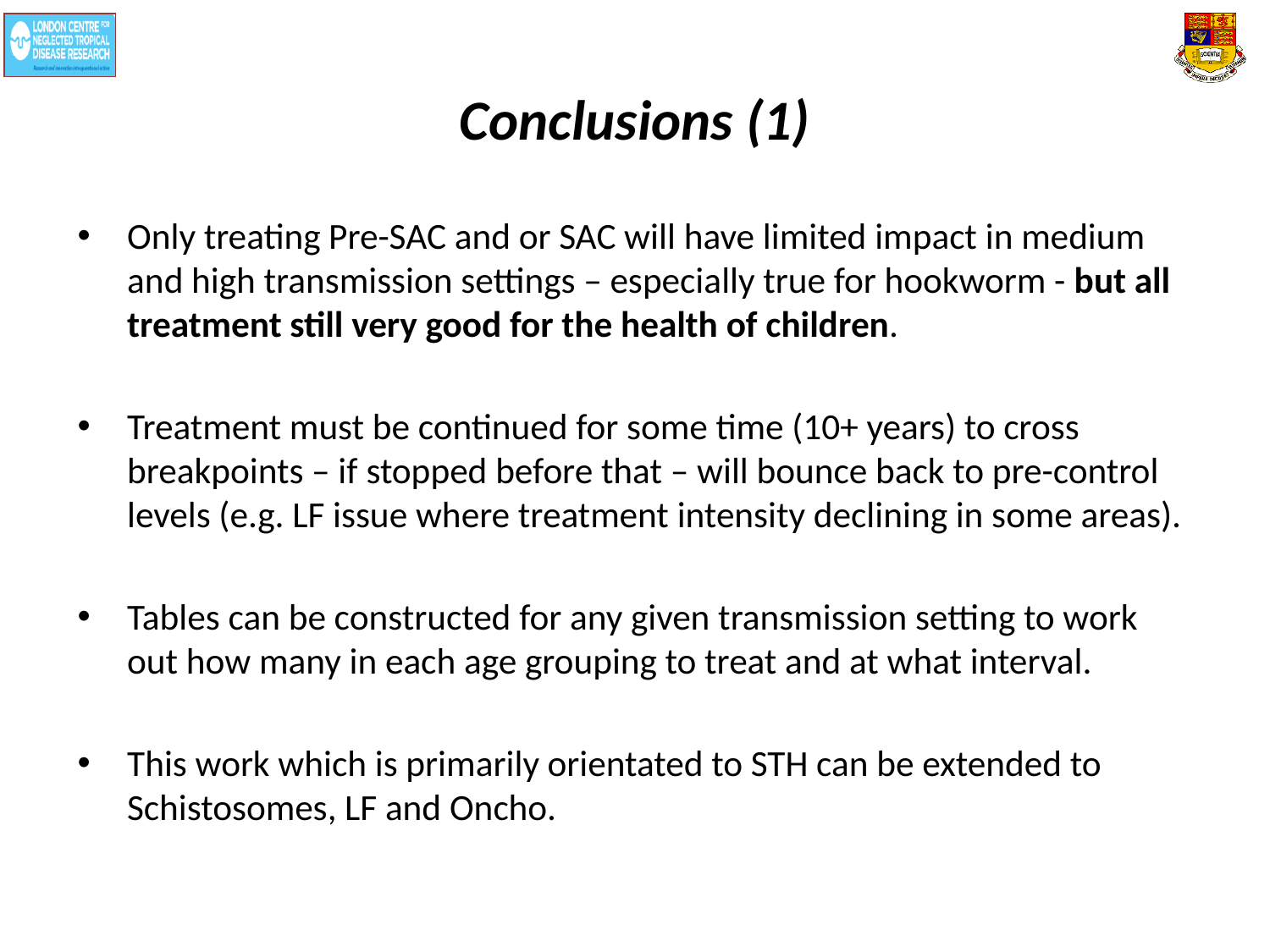

# Conclusions (1)
Only treating Pre-SAC and or SAC will have limited impact in medium and high transmission settings – especially true for hookworm - but all treatment still very good for the health of children.

Treatment must be continued for some time (10+ years) to cross breakpoints – if stopped before that – will bounce back to pre-control levels (e.g. LF issue where treatment intensity declining in some areas).

Tables can be constructed for any given transmission setting to work out how many in each age grouping to treat and at what interval.

This work which is primarily orientated to STH can be extended to Schistosomes, LF and Oncho.